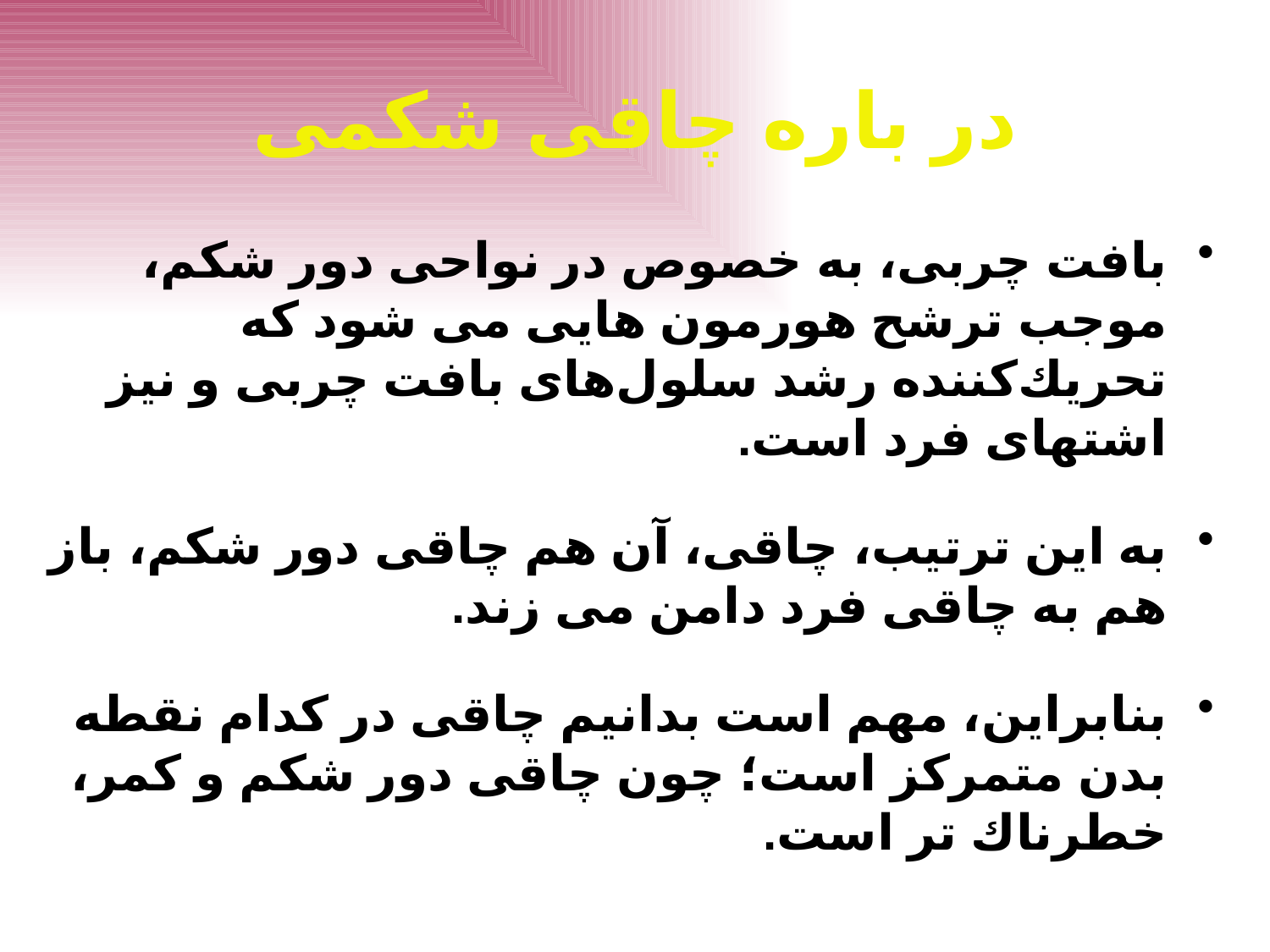

در باره چاقی شكمی
بافت چربی، به‌ خصوص در نواحی دور شكم، موجب ترشح هورمون هایی می شود كه تحریك‌كننده رشد سلول‌های بافت چربی و نیز اشتهای فرد است.

به این ترتیب، چاقی، آن هم چاقی دور شكم، باز هم به چاقی فرد دامن می‌ زند.

بنابراین، مهم است بدانیم چاقی در كدام نقطه بدن متمركز است؛ چون چاقی دور شكم و كمر، خطرناك تر است.